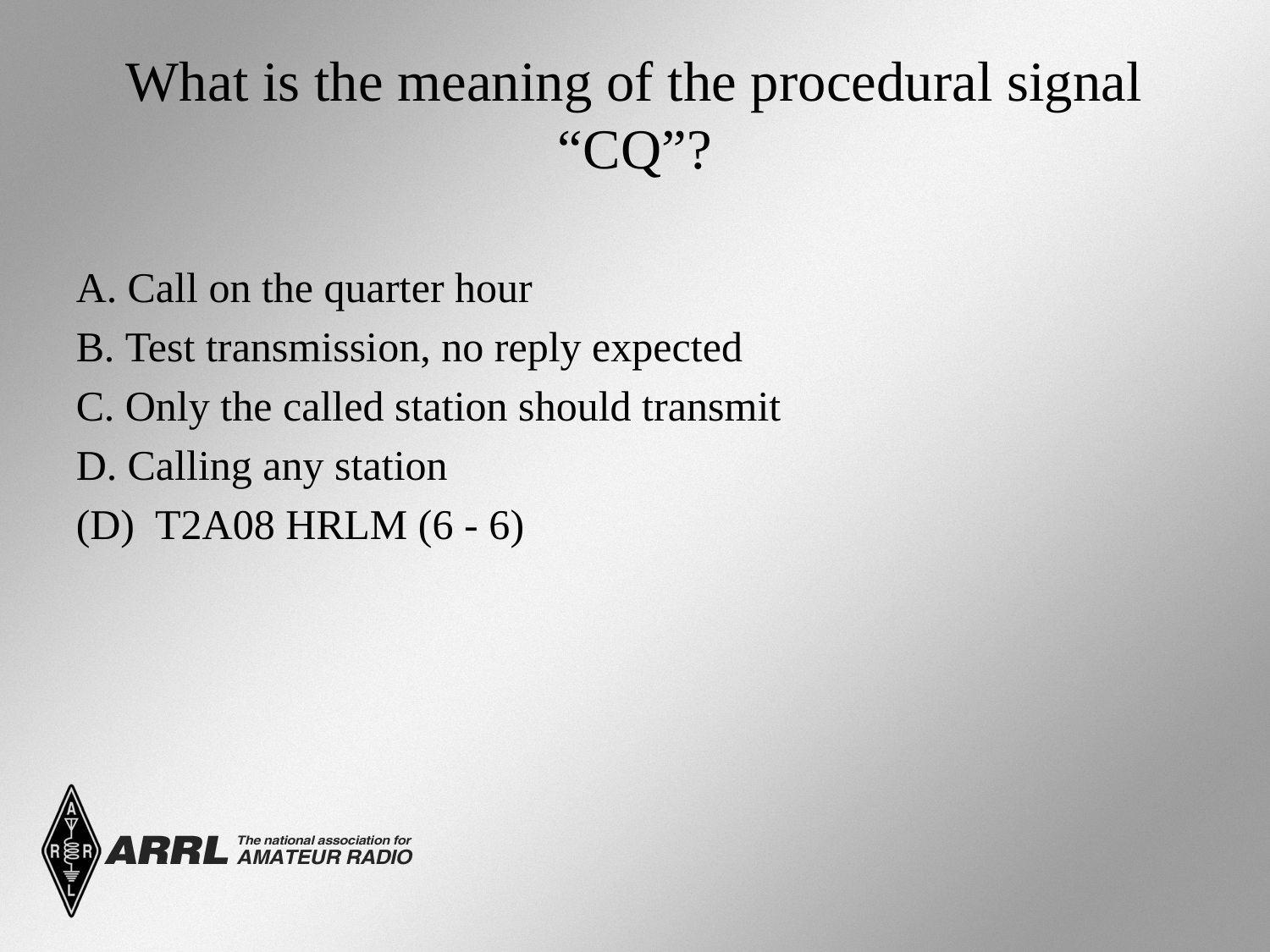

# What is the meaning of the procedural signal “CQ”?
A. Call on the quarter hour
B. Test transmission, no reply expected
C. Only the called station should transmit
D. Calling any station
(D)  T2A08 HRLM (6 - 6)